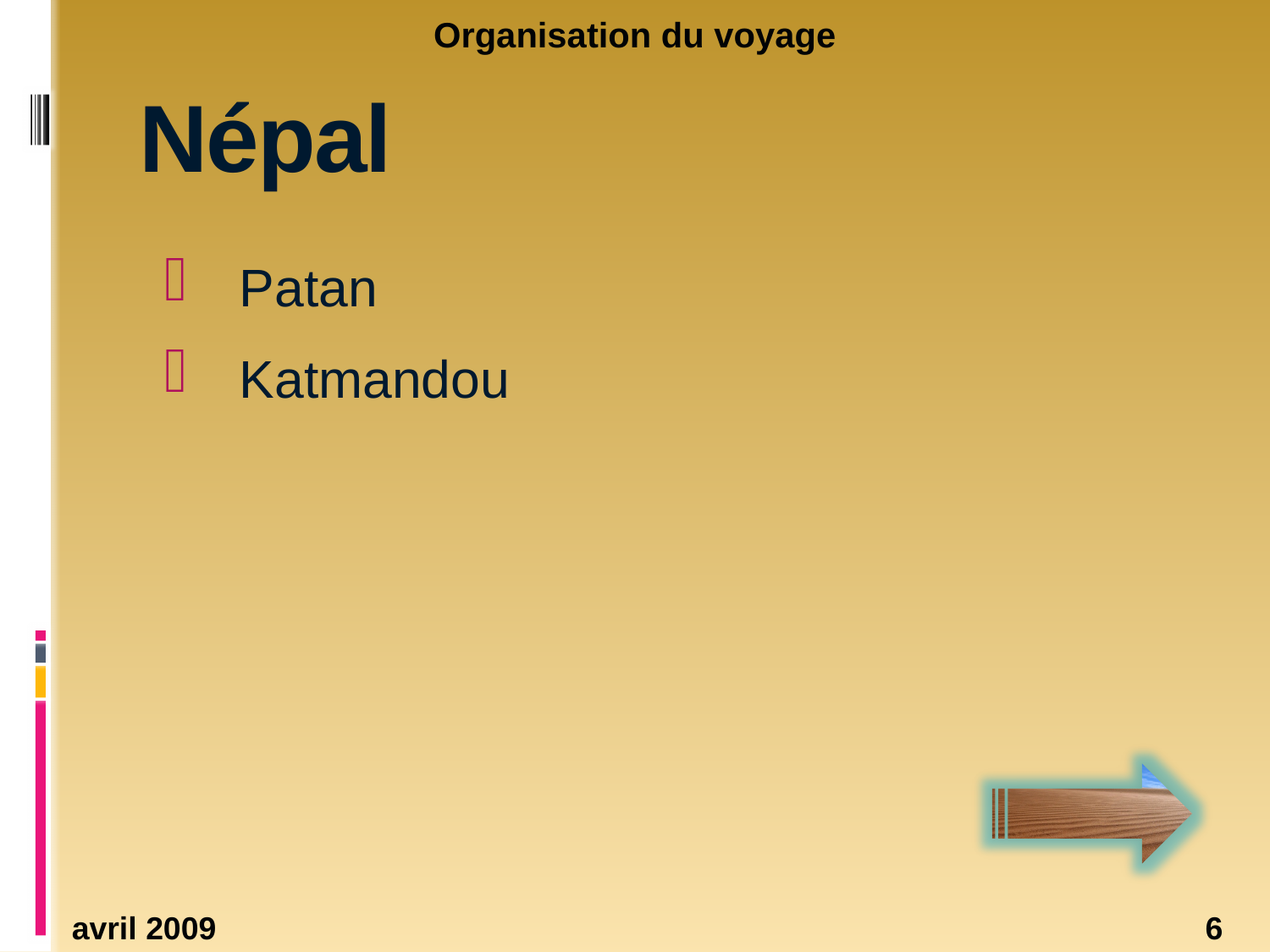

Organisation du voyage
# Népal
Patan
Katmandou
6
avril 2009